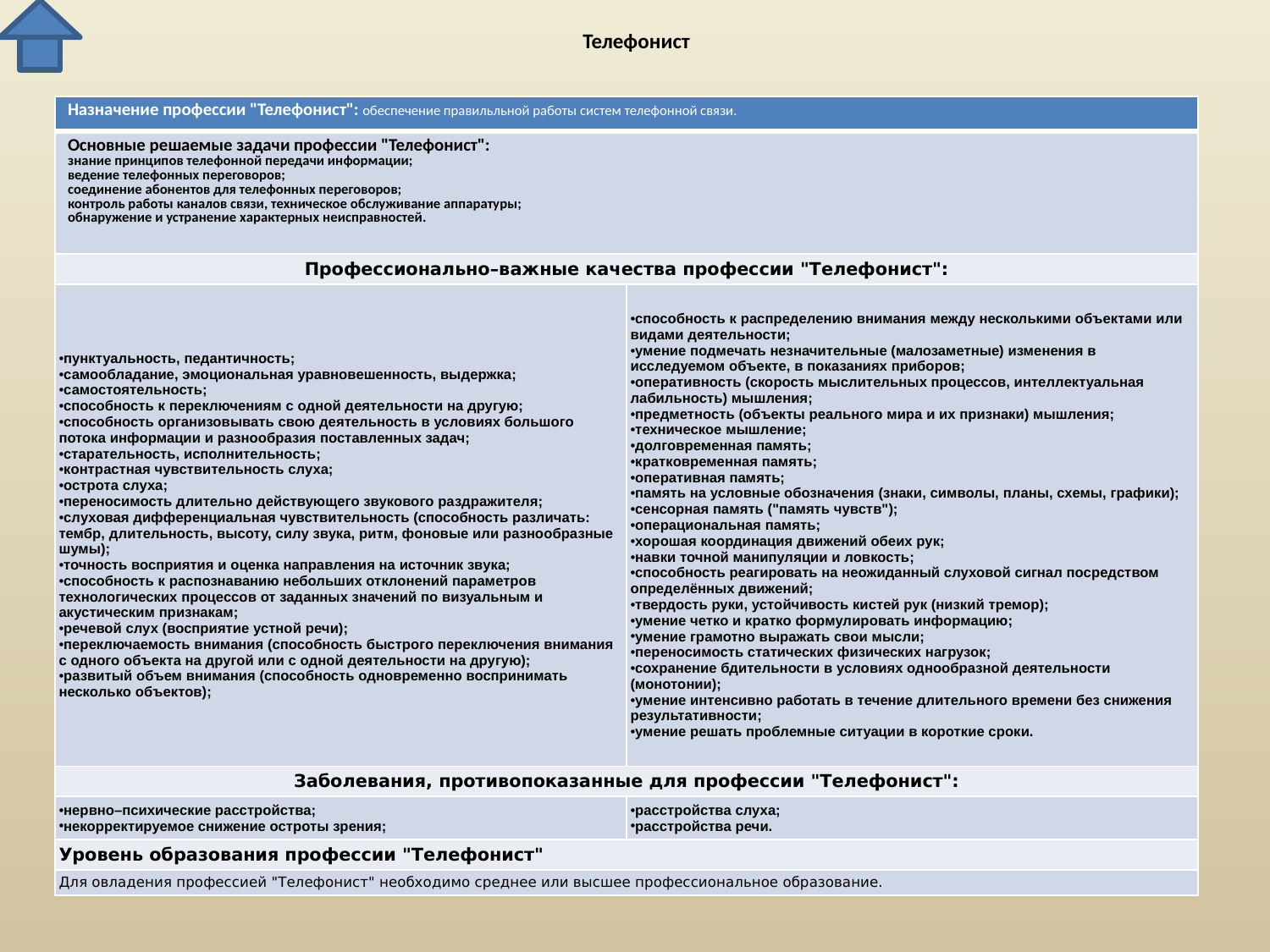

# Телефонист
| Назначение профессии "Телефонист": обеспечение правильльной работы систем телефонной связи. |  |
| --- | --- |
| Основные решаемые задачи профессии "Телефонист": знание принципов телефонной передачи информации; ведение телефонных переговоров; соединение абонентов для телефонных переговоров; контроль работы каналов связи, техническое обслуживание аппаратуры; обнаружение и устранение характерных неисправностей. |  |
| Профессионально–важные качества профессии "Телефонист": |  |
| пунктуальность, педантичность; самообладание, эмоциональная уравновешенность, выдержка; самостоятельность; способность к переключениям с одной деятельности на другую; способность организовывать свою деятельность в условиях большого потока информации и разнообразия поставленных задач; старательность, исполнительность; контрастная чувствительность слуха; острота слуха; переносимость длительно действующего звукового раздражителя; слуховая дифференциальная чувствительность (способность различать: тембр, длительность, высоту, силу звука, ритм, фоновые или разнообразные шумы); точность восприятия и оценка направления на источник звука; способность к распознаванию небольших отклонений параметров технологических процессов от заданных значений по визуальным и акустическим признакам; речевой слух (восприятие устной речи); переключаемость внимания (способность быстрого переключения внимания с одного объекта на другой или с одной деятельности на другую); развитый объем внимания (способность одновременно воспринимать несколько объектов); | способность к распределению внимания между несколькими объектами или видами деятельности; умение подмечать незначительные (малозаметные) изменения в исследуемом объекте, в показаниях приборов; оперативность (скорость мыслительных процессов, интеллектуальная лабильность) мышления; предметность (объекты реального мира и их признаки) мышления; техническое мышление; долговременная память; кратковременная память; оперативная память; память на условные обозначения (знаки, символы, планы, схемы, графики); сенсорная память ("память чувств"); операциональная память; хорошая координация движений обеих рук; навки точной манипуляции и ловкость; способность реагировать на неожиданный слуховой сигнал посредством определённых движений; твердость руки, устойчивость кистей рук (низкий тремор); умение четко и кратко формулировать информацию; умение грамотно выражать свои мысли; переносимость статических физических нагрузок; сохранение бдительности в условиях однообразной деятельности (монотонии); умение интенсивно работать в течение длительного времени без снижения результативности; умение решать проблемные ситуации в короткие сроки. |
| Заболевания, противопоказанные для профессии "Телефонист": |  |
| нервно–психические расстройства; некорректируемое снижение остроты зрения; | расстройства слуха; расстройства речи. |
| Уровень образования профессии "Телефонист" |  |
| Для овладения профессией "Телефонист" необходимо среднее или высшее профессиональное образование. |  |